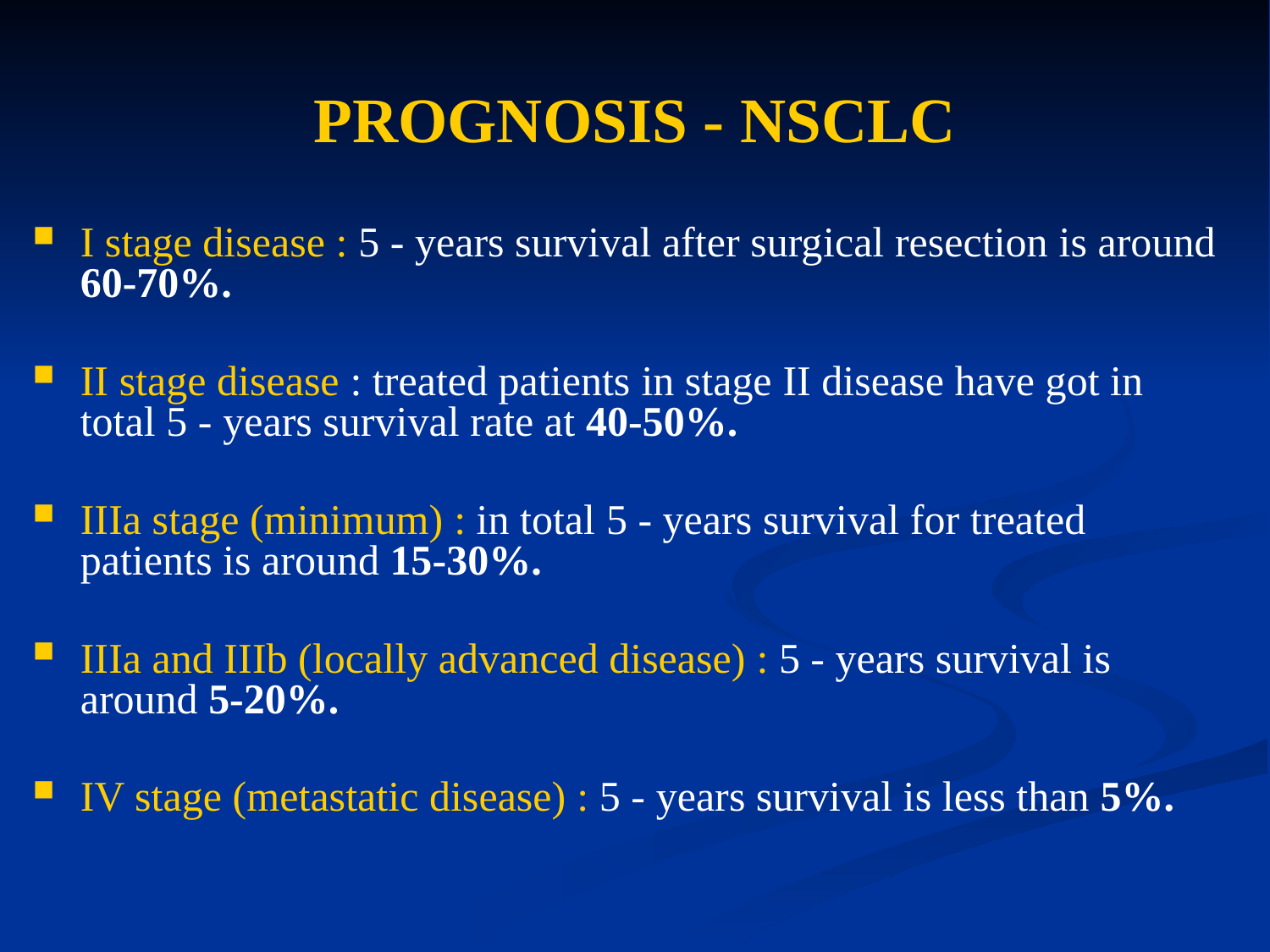

# PROGNOSIS - NSCLC
I stage disease : 5 - years survival after surgical resection is around 60-70%.

II stage disease : treated patients in stage II disease have got in total 5 - years survival rate at 40-50%.

IIIa stage (minimum) : in total 5 - years survival for treated patients is around 15-30%.

IIIa and IIIb (locally advanced disease) : 5 - years survival is around 5-20%.

IV stage (metastatic disease) : 5 - years survival is less than 5%.